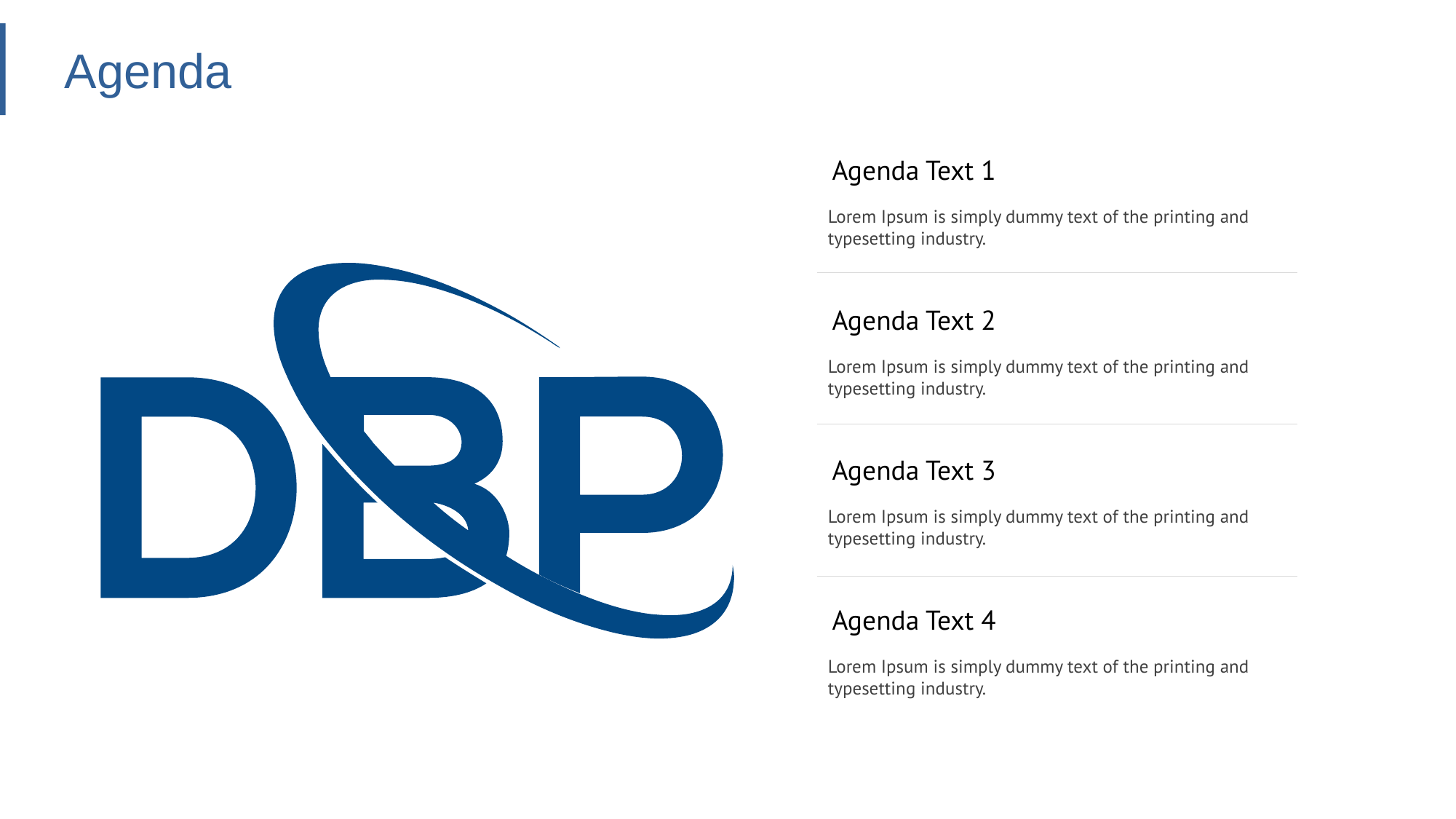

Agenda

Agenda Text 1
Lorem Ipsum is simply dummy text of the printing and typesetting industry.

Agenda Text 2
Lorem Ipsum is simply dummy text of the printing and typesetting industry.
Agenda Text 3
Lorem Ipsum is simply dummy text of the printing and typesetting industry.
Agenda Text 4
Lorem Ipsum is simply dummy text of the printing and typesetting industry.